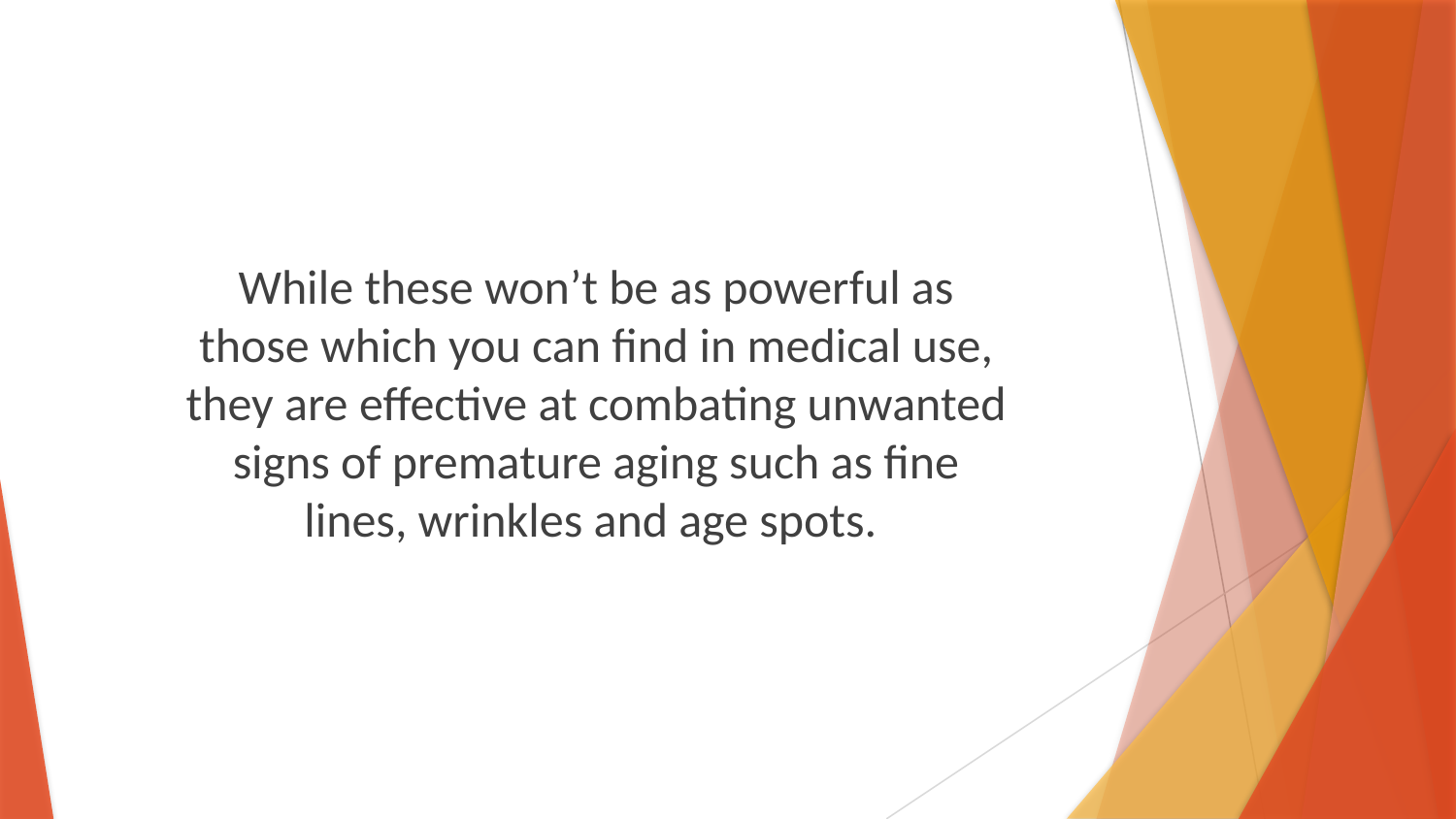

While these won’t be as powerful as those which you can find in medical use, they are effective at combating unwanted signs of premature aging such as fine lines, wrinkles and age spots.